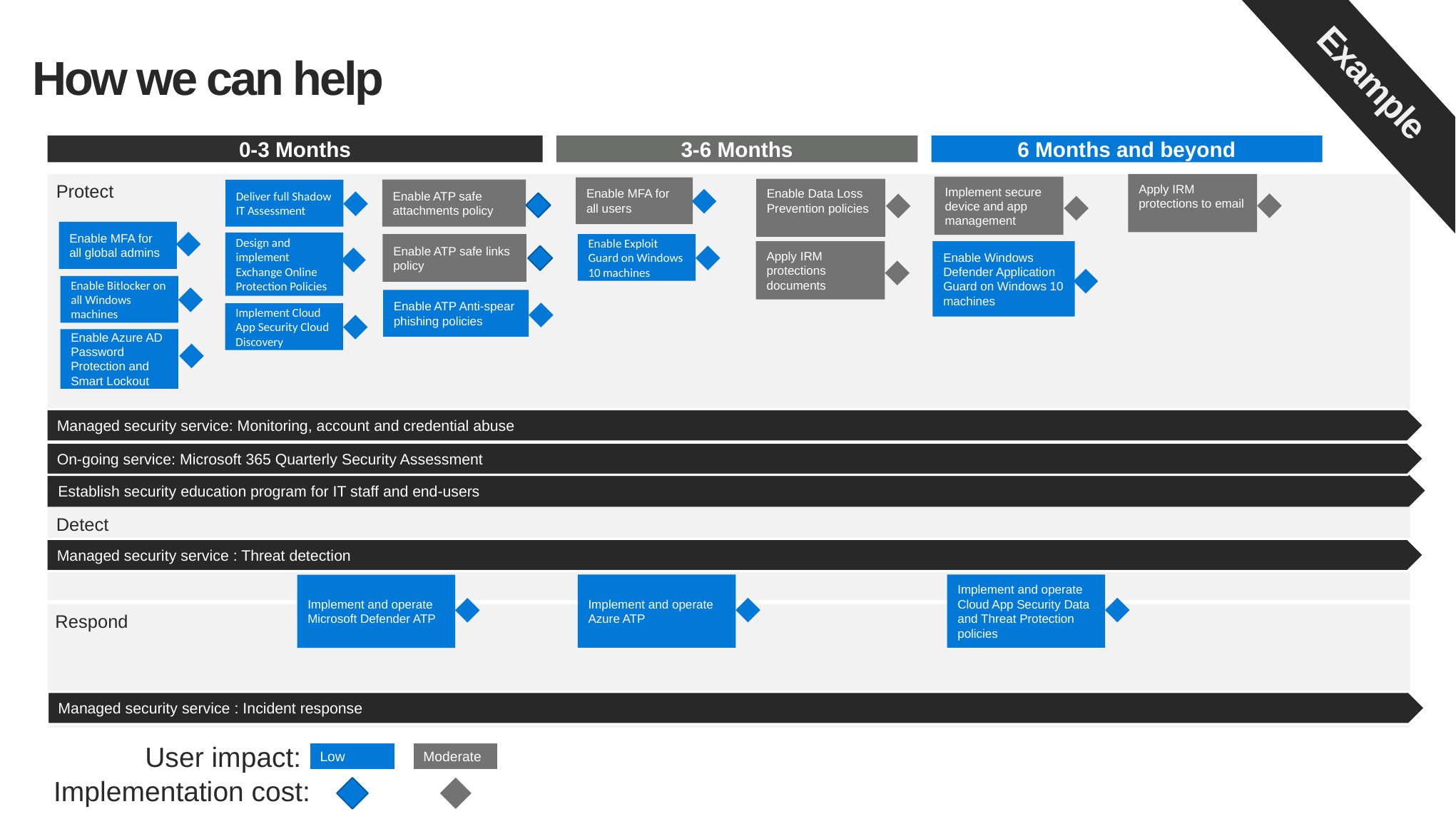

Example
# How we can help
0-3 Months
3-6 Months
6 Months and beyond
Apply IRM protections to email

Protect
Implement secure device and app management

Enable MFA for all users

Enable Data Loss Prevention policies

Enable ATP safe attachments policy

Deliver full Shadow IT Assessment

Enable MFA for all global admins

Design and implement Exchange Online Protection Policies

Enable Exploit Guard on Windows 10 machines

Enable ATP safe links policy

Enable Windows Defender Application Guard on Windows 10 machines

Apply IRM protections  documents

Enable Bitlocker on all Windows machines

Enable ATP Anti-spear phishing policies

Implement Cloud App Security Cloud Discovery

Enable Azure AD Password Protection and Smart Lockout

Managed security service: Monitoring, account and credential abuse
On-going service: Microsoft 365 Quarterly Security Assessment
Establish security education program for IT staff and end-users

Detect
Managed security service : Threat detection
Implement and operate Azure ATP

Implement and operate Cloud App Security Data and Threat Protection policies

Implement and operate Microsoft Defender ATP

Respond
Managed security service : Incident response
User impact:
Low
Moderate
Implementation cost: